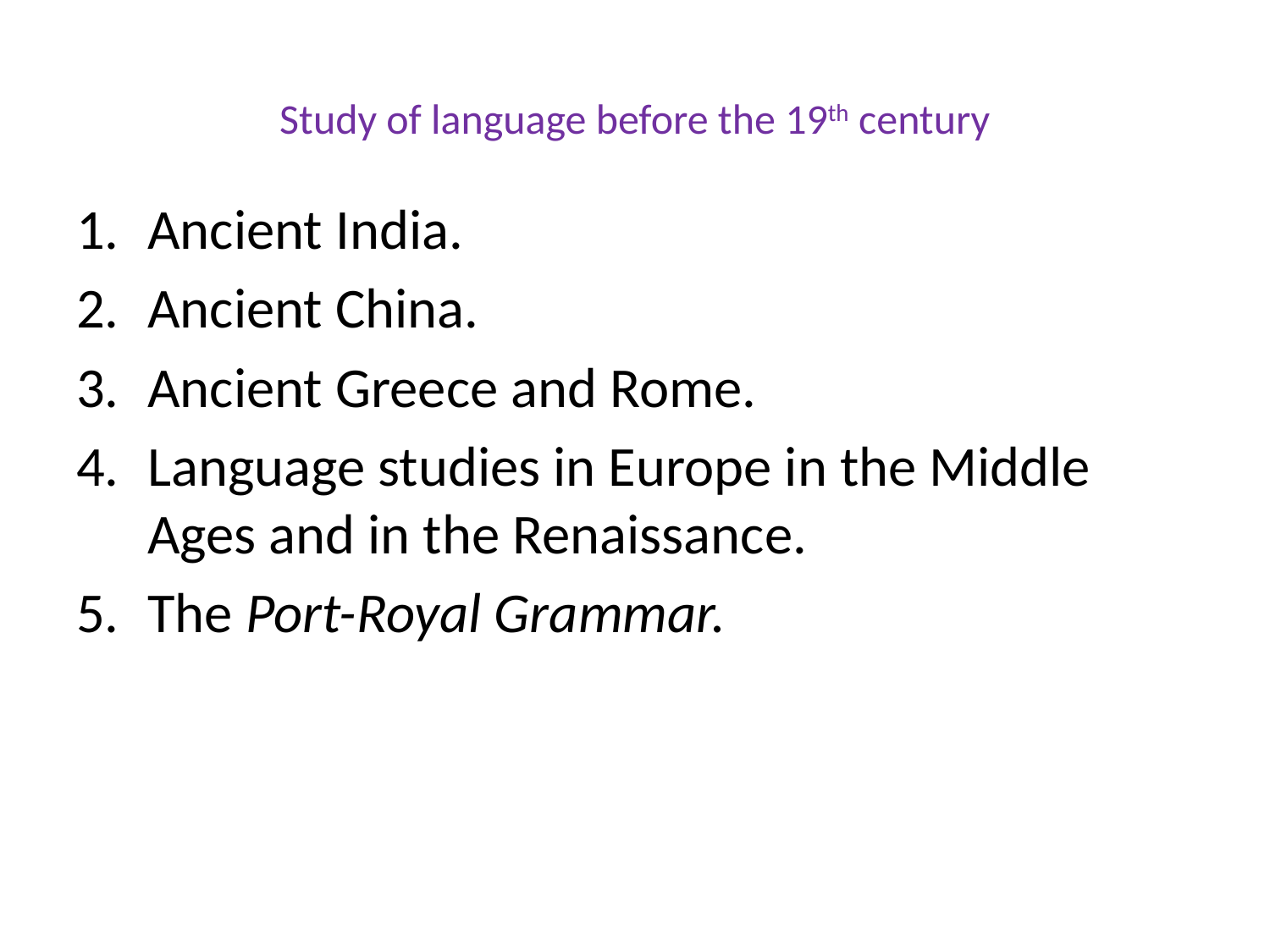

# Study of language before the 19th century
Ancient India.
Ancient China.
Ancient Greece and Rome.
Language studies in Europe in the Middle Ages and in the Renaissance.
The Port-Royal Grammar.